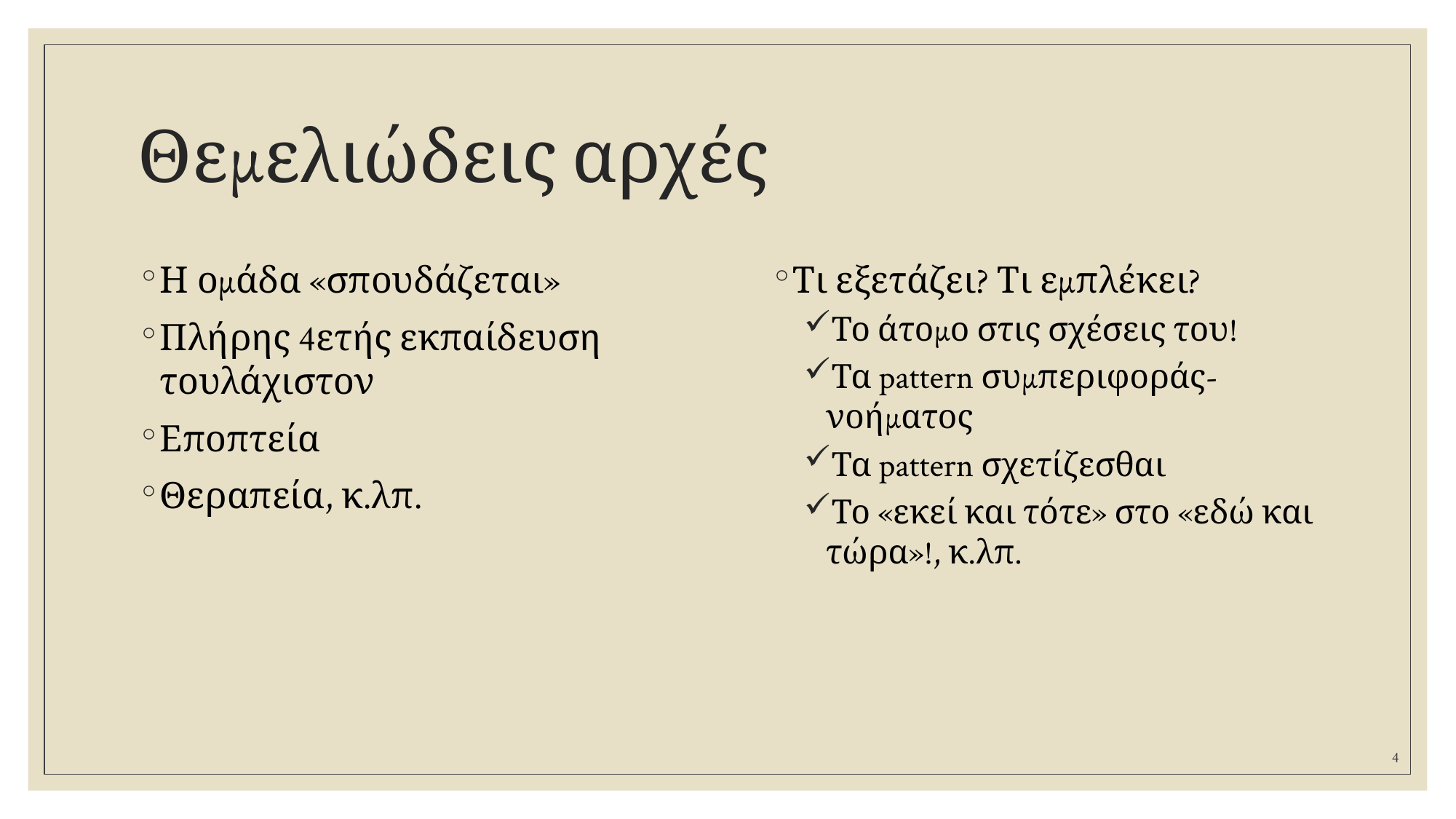

# Θεμελιώδεις αρχές
Η ομάδα «σπουδάζεται»
Πλήρης 4ετής εκπαίδευση τουλάχιστον
Εποπτεία
Θεραπεία, κ.λπ.

Τι εξετάζει? Τι εμπλέκει?
Το άτομο στις σχέσεις του!
Τα pattern συμπεριφοράς-νοήματος
Τα pattern σχετίζεσθαι
Το «εκεί και τότε» στο «εδώ και τώρα»!, κ.λπ.

4